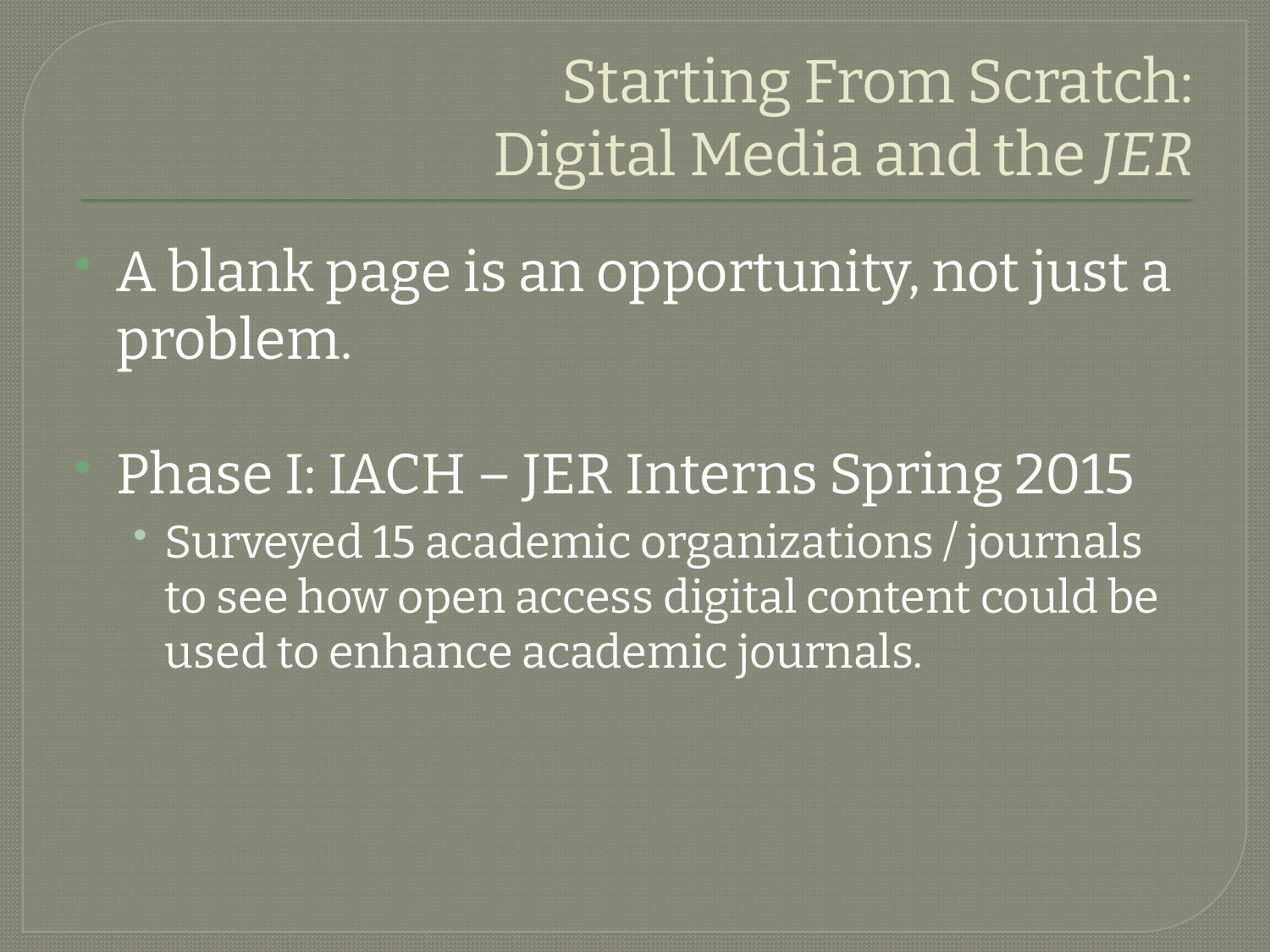

# Starting From Scratch: Digital Media and the JER
A blank page is an opportunity, not just a problem.

Phase I: IACH – JER Interns Spring 2015
Surveyed 15 academic organizations / journals to see how open access digital content could be used to enhance academic journals.